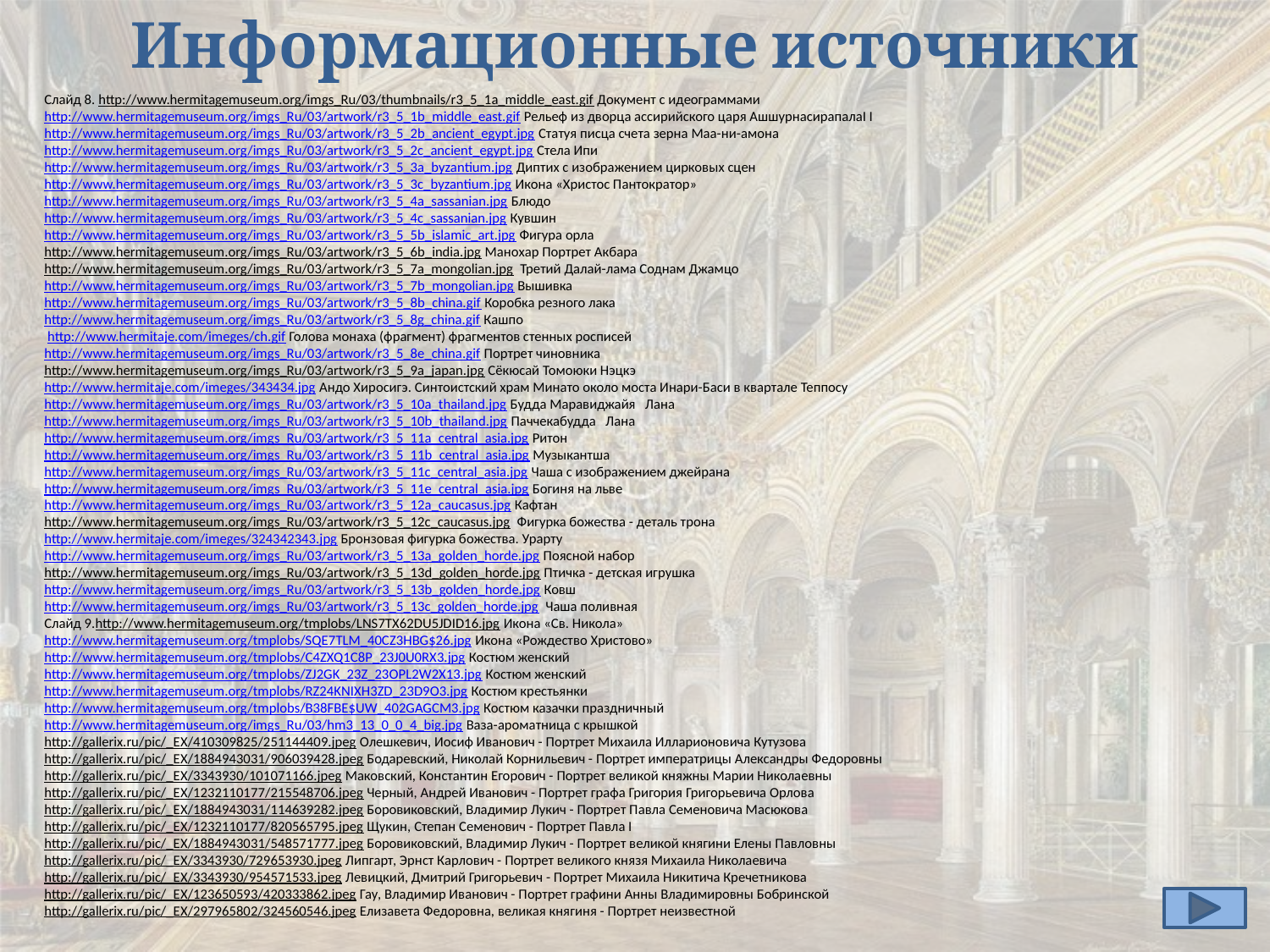

# Информационные источники
Слайд 8. http://www.hermitagemuseum.org/imgs_Ru/03/thumbnails/r3_5_1a_middle_east.gif Документ с идеограммами
http://www.hermitagemuseum.org/imgs_Ru/03/artwork/r3_5_1b_middle_east.gif Рельеф из дворца ассирийского царя АшшурнасирапалаI I
http://www.hermitagemuseum.org/imgs_Ru/03/artwork/r3_5_2b_ancient_egypt.jpg Статуя писца счета зерна Маа-ни-амона
http://www.hermitagemuseum.org/imgs_Ru/03/artwork/r3_5_2c_ancient_egypt.jpg Стела Ипи
http://www.hermitagemuseum.org/imgs_Ru/03/artwork/r3_5_3a_byzantium.jpg Диптих с изображением цирковых сцен
http://www.hermitagemuseum.org/imgs_Ru/03/artwork/r3_5_3c_byzantium.jpg Икона «Христос Пантократор»
http://www.hermitagemuseum.org/imgs_Ru/03/artwork/r3_5_4a_sassanian.jpg Блюдо
http://www.hermitagemuseum.org/imgs_Ru/03/artwork/r3_5_4c_sassanian.jpg Кувшин
http://www.hermitagemuseum.org/imgs_Ru/03/artwork/r3_5_5b_islamic_art.jpg Фигура орла
http://www.hermitagemuseum.org/imgs_Ru/03/artwork/r3_5_6b_india.jpg Манохар Портрет Акбара
http://www.hermitagemuseum.org/imgs_Ru/03/artwork/r3_5_7a_mongolian.jpg  Третий Далай-лама Соднам Джамцо
http://www.hermitagemuseum.org/imgs_Ru/03/artwork/r3_5_7b_mongolian.jpg Вышивка
http://www.hermitagemuseum.org/imgs_Ru/03/artwork/r3_5_8b_china.gif Коробка резного лака
http://www.hermitagemuseum.org/imgs_Ru/03/artwork/r3_5_8g_china.gif Кашпо
 http://www.hermitaje.com/imeges/ch.gif Голова монаха (фрагмент) фрагментов стенных росписей
http://www.hermitagemuseum.org/imgs_Ru/03/artwork/r3_5_8e_china.gif Портрет чиновника
http://www.hermitagemuseum.org/imgs_Ru/03/artwork/r3_5_9a_japan.jpg Cёкюсай Томоюки Нэцкэ
http://www.hermitaje.com/imeges/343434.jpg Андо Хиросигэ. Синтоистский храм Минато около моста Инари-Баси в квартале Теппосу
http://www.hermitagemuseum.org/imgs_Ru/03/artwork/r3_5_10a_thailand.jpg Будда Маравиджайя   Лана
http://www.hermitagemuseum.org/imgs_Ru/03/artwork/r3_5_10b_thailand.jpg Паччекабудда   Лана
http://www.hermitagemuseum.org/imgs_Ru/03/artwork/r3_5_11a_central_asia.jpg Ритон
http://www.hermitagemuseum.org/imgs_Ru/03/artwork/r3_5_11b_central_asia.jpg Музыкантша
http://www.hermitagemuseum.org/imgs_Ru/03/artwork/r3_5_11c_central_asia.jpg Чаша с изображением джейрана
http://www.hermitagemuseum.org/imgs_Ru/03/artwork/r3_5_11e_central_asia.jpg Богиня на льве
http://www.hermitagemuseum.org/imgs_Ru/03/artwork/r3_5_12a_caucasus.jpg Кафтан
http://www.hermitagemuseum.org/imgs_Ru/03/artwork/r3_5_12c_caucasus.jpg  Фигурка божества - деталь трона
http://www.hermitaje.com/imeges/324342343.jpg Бронзовая фигурка божества. Урарту
http://www.hermitagemuseum.org/imgs_Ru/03/artwork/r3_5_13a_golden_horde.jpg Поясной набор
http://www.hermitagemuseum.org/imgs_Ru/03/artwork/r3_5_13d_golden_horde.jpg Птичка - детская игрушка
http://www.hermitagemuseum.org/imgs_Ru/03/artwork/r3_5_13b_golden_horde.jpg Ковш
http://www.hermitagemuseum.org/imgs_Ru/03/artwork/r3_5_13c_golden_horde.jpg  Чаша поливная
Слайд 9.http://www.hermitagemuseum.org/tmplobs/LNS7TX62DU5JDID16.jpg Икона «Св. Никола»
http://www.hermitagemuseum.org/tmplobs/SQE7TLM_40CZ3HBG$26.jpg Икона «Рождество Христово»
http://www.hermitagemuseum.org/tmplobs/C4ZXQ1C8P_23J0U0RX3.jpg Костюм женский
http://www.hermitagemuseum.org/tmplobs/ZJ2GK_23Z_23OPL2W2X13.jpg Костюм женский
http://www.hermitagemuseum.org/tmplobs/RZ24KNIXH3ZD_23D9O3.jpg Костюм крестьянки
http://www.hermitagemuseum.org/tmplobs/B38FBE$UW_402GAGCM3.jpg Костюм казачки праздничный
http://www.hermitagemuseum.org/imgs_Ru/03/hm3_13_0_0_4_big.jpg Ваза-ароматница с крышкой
http://gallerix.ru/pic/_EX/410309825/251144409.jpeg Олешкевич, Иосиф Иванович - Портрет Михаила Илларионовича Кутузова
http://gallerix.ru/pic/_EX/1884943031/906039428.jpeg Бодаревский, Николай Корнильевич - Портрет императрицы Александры Федоровны
http://gallerix.ru/pic/_EX/3343930/101071166.jpeg Маковский, Константин Егорович - Портрет великой княжны Марии Николаевны
http://gallerix.ru/pic/_EX/1232110177/215548706.jpeg Черный, Андрей Иванович - Портрет графа Григория Григорьевича Орлова
http://gallerix.ru/pic/_EX/1884943031/114639282.jpeg Боровиковский, Владимир Лукич - Портрет Павла Семеновича Масюкова
http://gallerix.ru/pic/_EX/1232110177/820565795.jpeg Щукин, Степан Семенович - Портрет Павла I
http://gallerix.ru/pic/_EX/1884943031/548571777.jpeg Боровиковский, Владимир Лукич - Портрет великой княгини Елены Павловны
http://gallerix.ru/pic/_EX/3343930/729653930.jpeg Липгарт, Эрнст Карлович - Портрет великого князя Михаила Николаевича
http://gallerix.ru/pic/_EX/3343930/954571533.jpeg Левицкий, Дмитрий Григорьевич - Портрет Михаила Никитича Кречетникова
http://gallerix.ru/pic/_EX/123650593/420333862.jpeg Гау, Владимир Иванович - Портрет графини Анны Владимировны Бобринской
http://gallerix.ru/pic/_EX/297965802/324560546.jpeg Елизавета Федоровна, великая княгиня - Портрет неизвестной